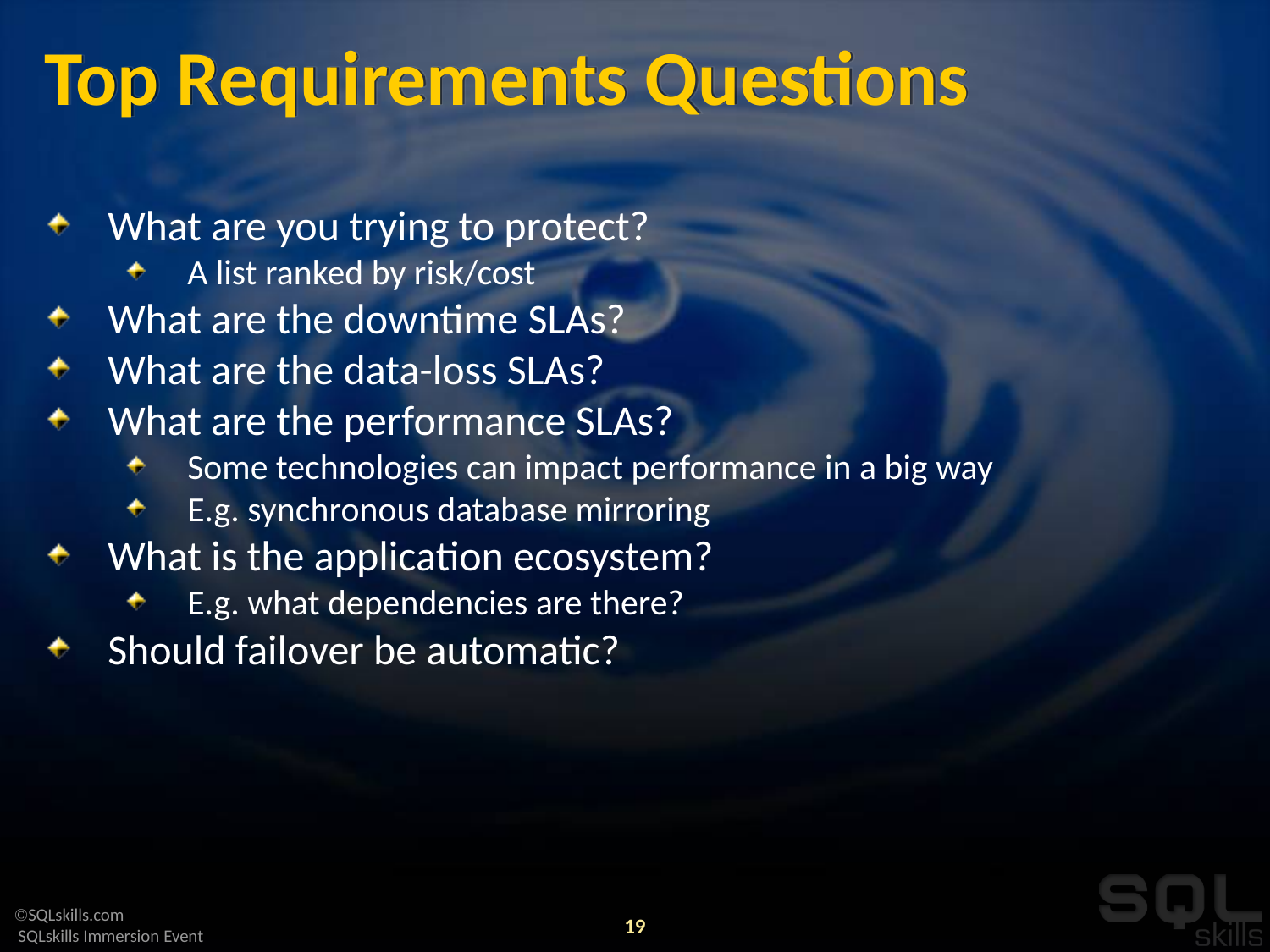

# Top Requirements Questions
What are you trying to protect?
A list ranked by risk/cost
What are the downtime SLAs?
What are the data-loss SLAs?
What are the performance SLAs?
Some technologies can impact performance in a big way
E.g. synchronous database mirroring
What is the application ecosystem?
E.g. what dependencies are there?
Should failover be automatic?

19